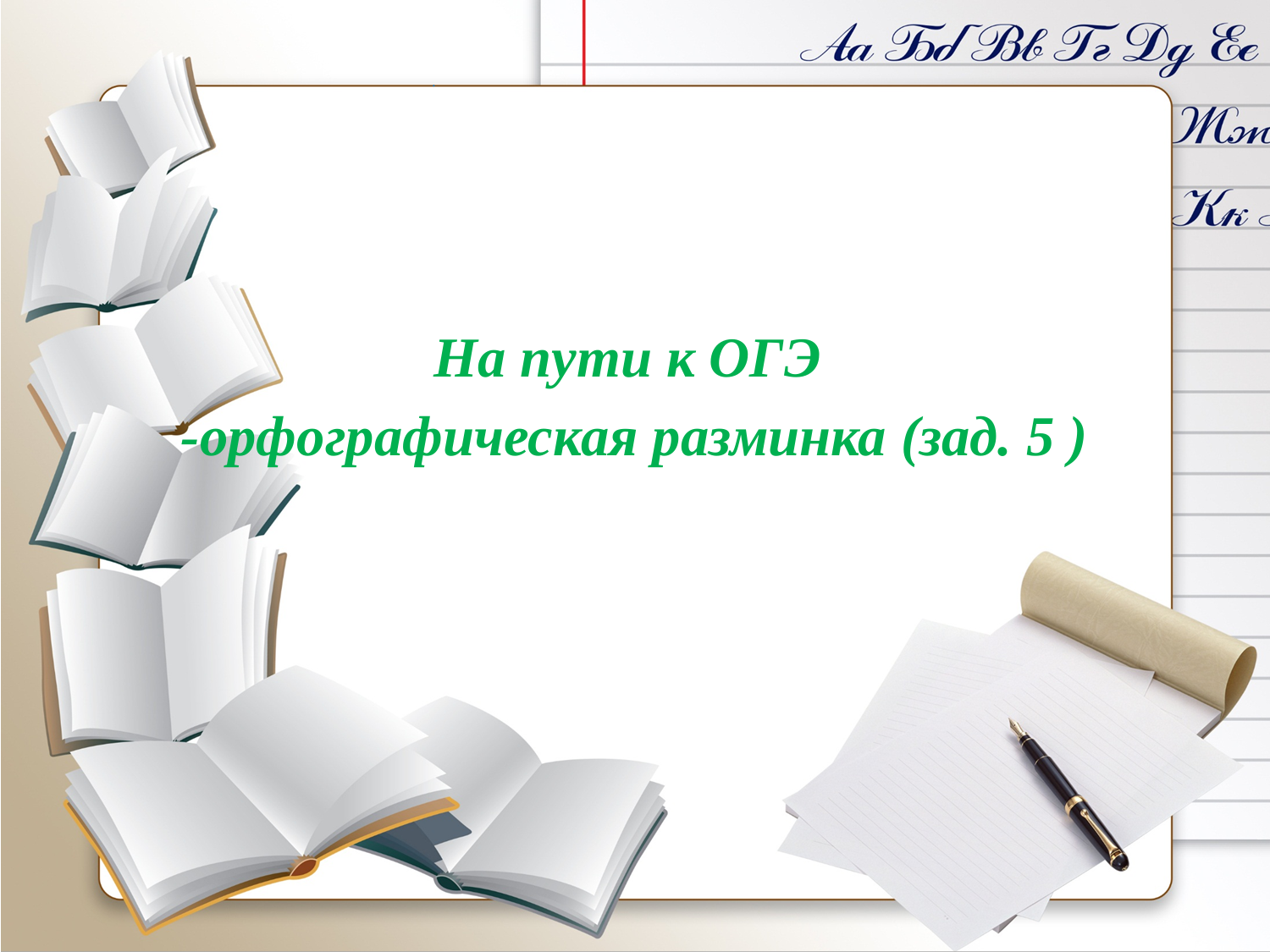

# .

На пути к ОГЭ
-орфографическая разминка (зад. 5 )